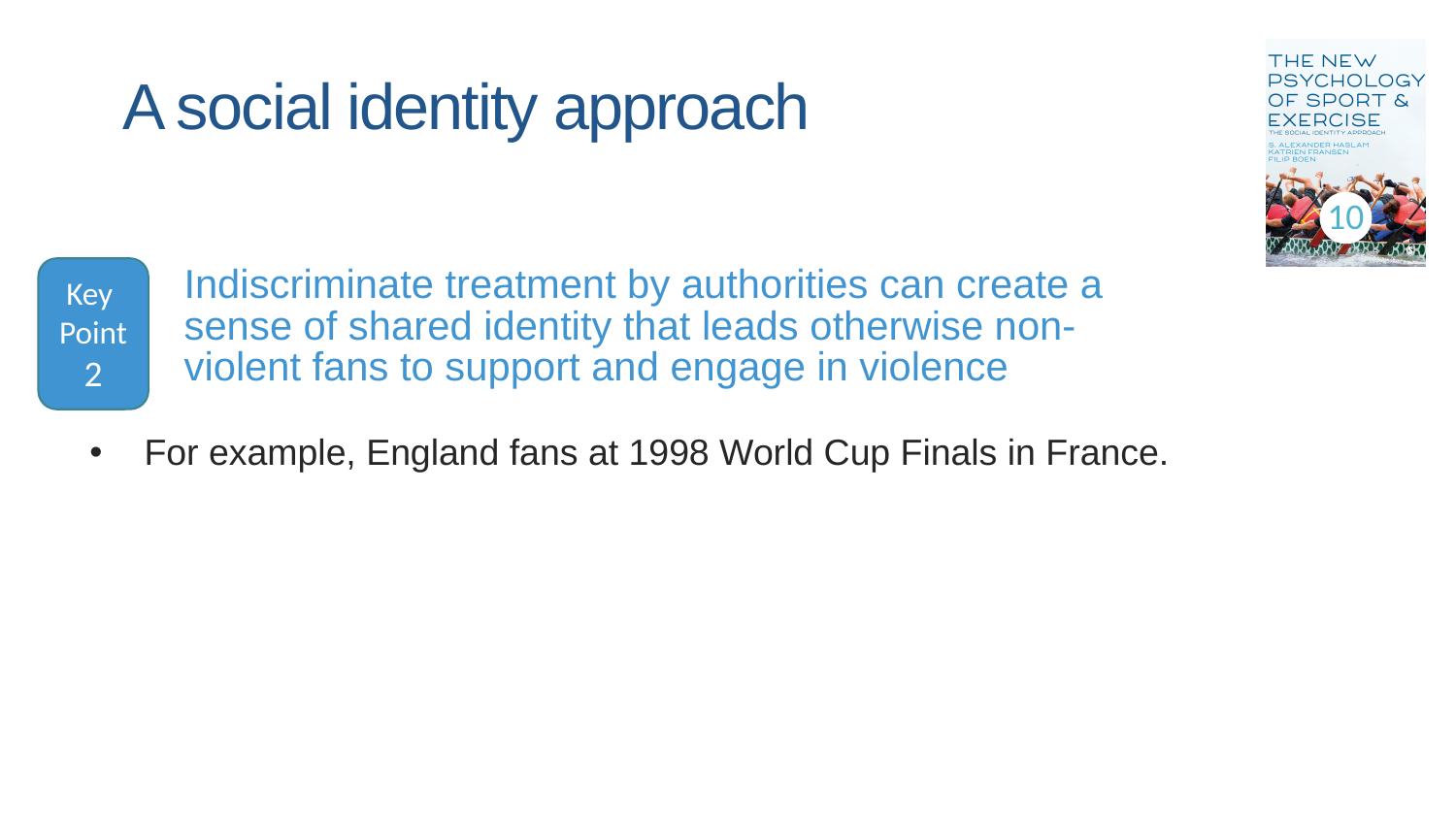

# A social identity approach
10
Key
Point
2
Indiscriminate treatment by authorities can create a sense of shared identity that leads otherwise non-violent fans to support and engage in violence
For example, England fans at 1998 World Cup Finals in France.